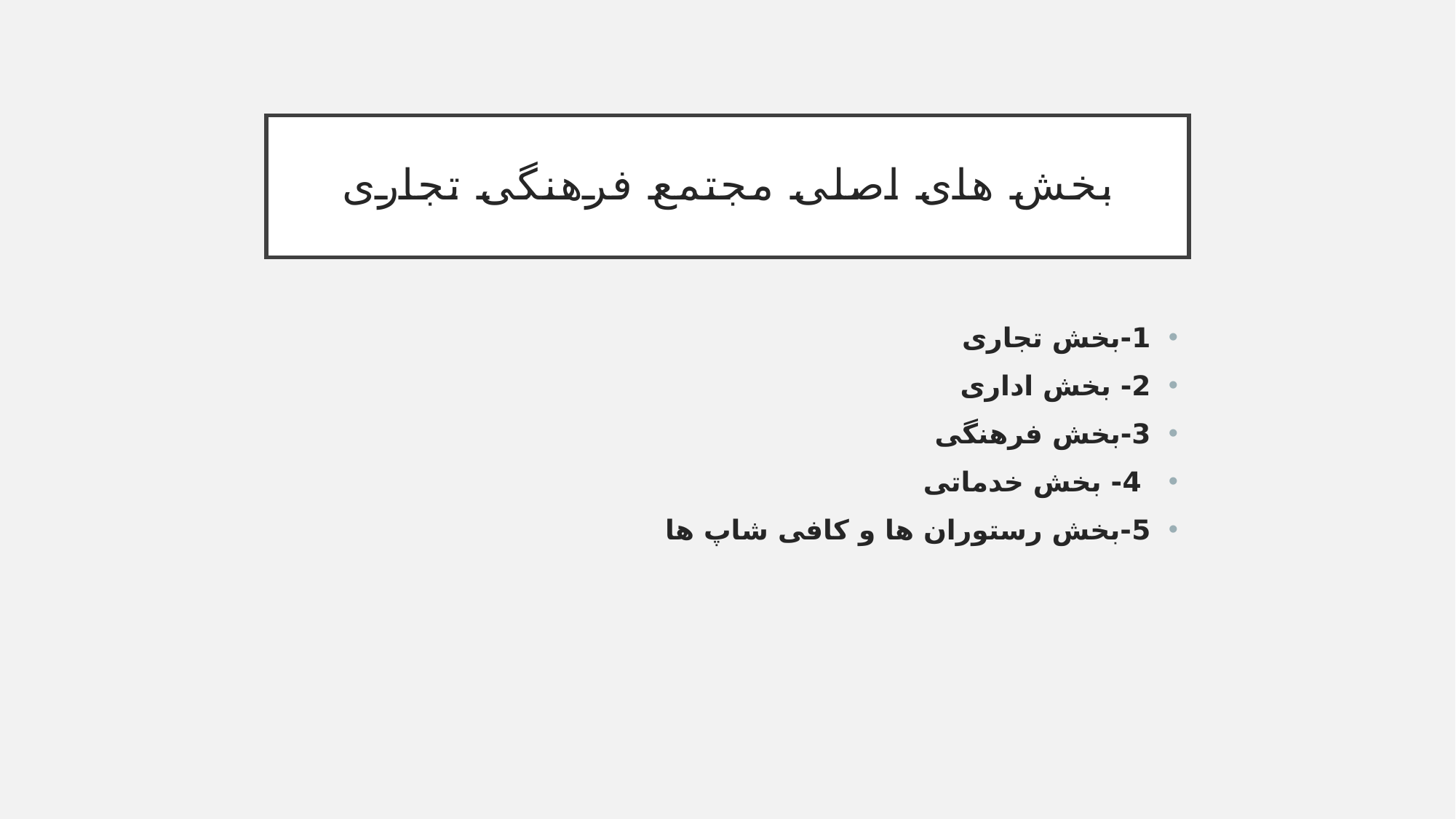

# بخش های اصلی مجتمع فرهنگی تجاری
1-بخش تجاری
2- بخش اداری
3-بخش فرهنگی
 4- بخش خدماتی
5-بخش رستوران ها و کافی شاپ ها